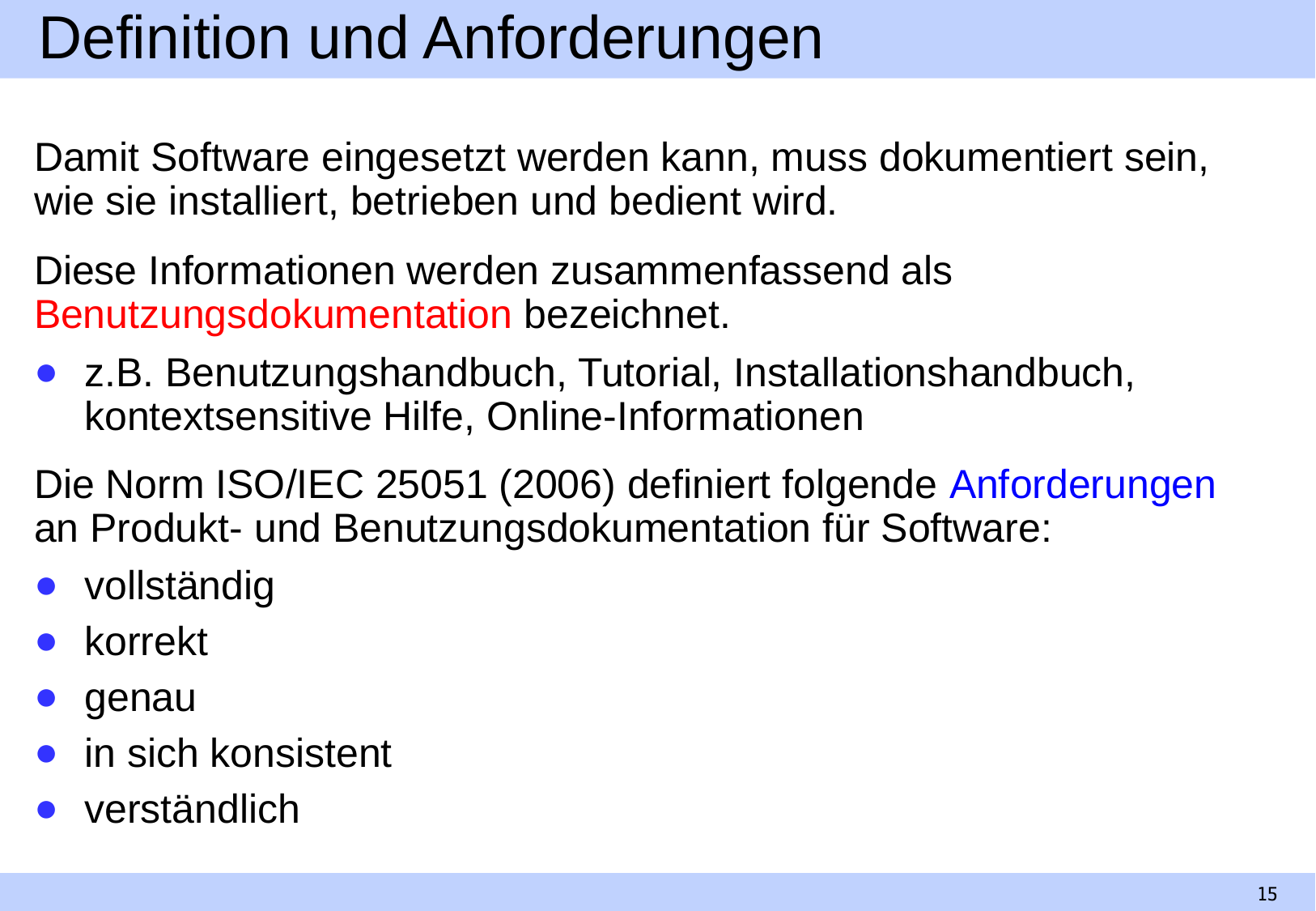

# Definition und Anforderungen
Damit Software eingesetzt werden kann, muss dokumentiert sein, wie sie installiert, betrieben und bedient wird.
Diese Informationen werden zusammenfassend als Benutzungsdokumentation bezeichnet.
z.B. Benutzungshandbuch, Tutorial, Installationshandbuch, kontextsensitive Hilfe, Online-Informationen
Die Norm ISO/IEC 25051 (2006) definiert folgende Anforderungen an Produkt- und Benutzungsdokumentation für Software:
vollständig
korrekt
genau
in sich konsistent
verständlich
15